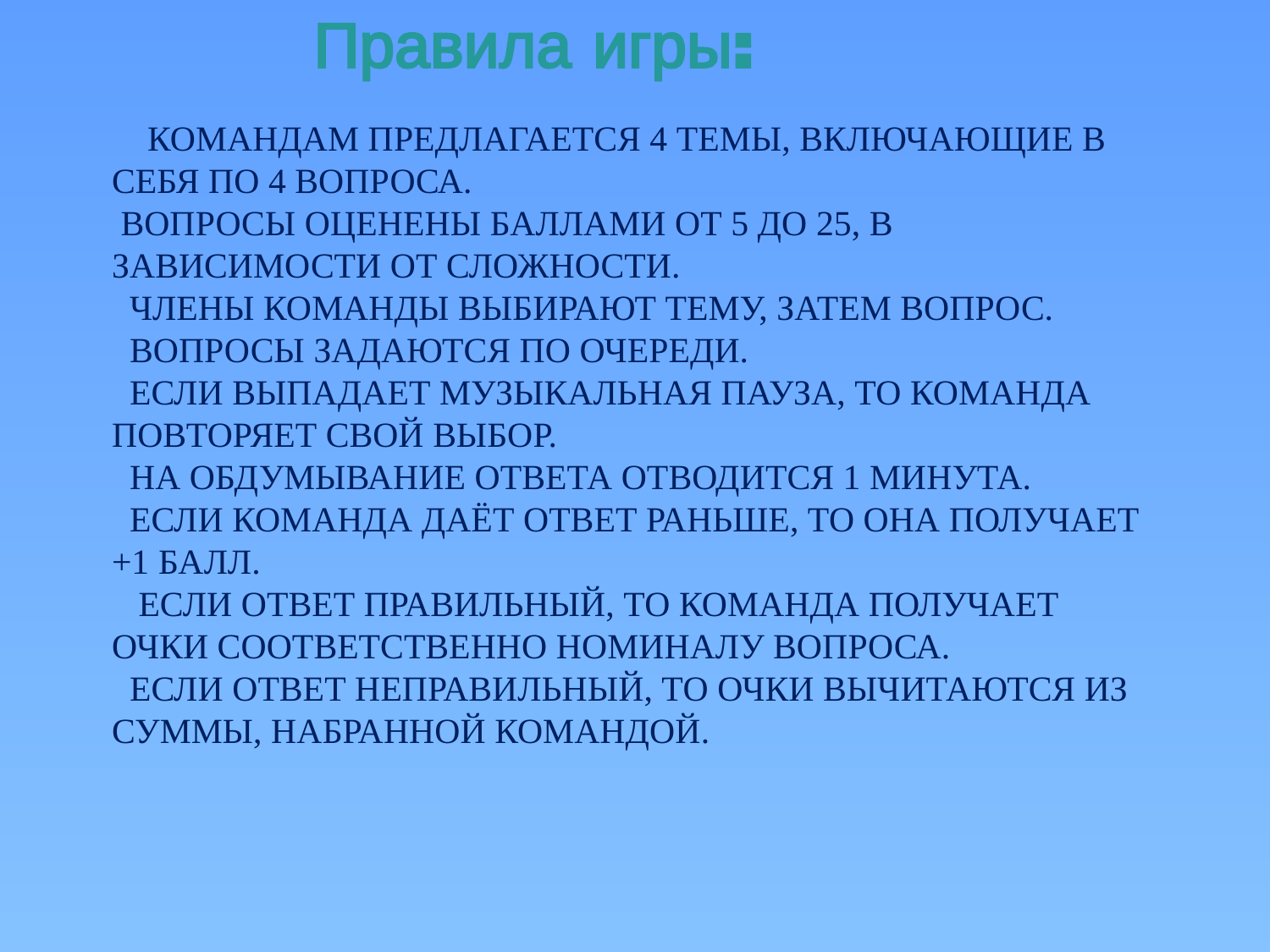

Правила игры:
# командам предлагается 4 темы, включающие в себя по 4 вопроса. Вопросы оценены баллами от 5 до 25, в зависимости от сложности. Члены команды выбирают тему, затем вопрос. Вопросы задаются по очереди. Если выпадает музыкальная пауза, то команда повторяет свой выбор. На обдумывание ответа отводится 1 минута. Если команда даёт ответ раньше, то она получает +1 балл. Если ответ правильный, то команда получает очки соответственно номиналу вопроса. Если ответ неправильный, то очки вычитаются из суммы, набранной командой.